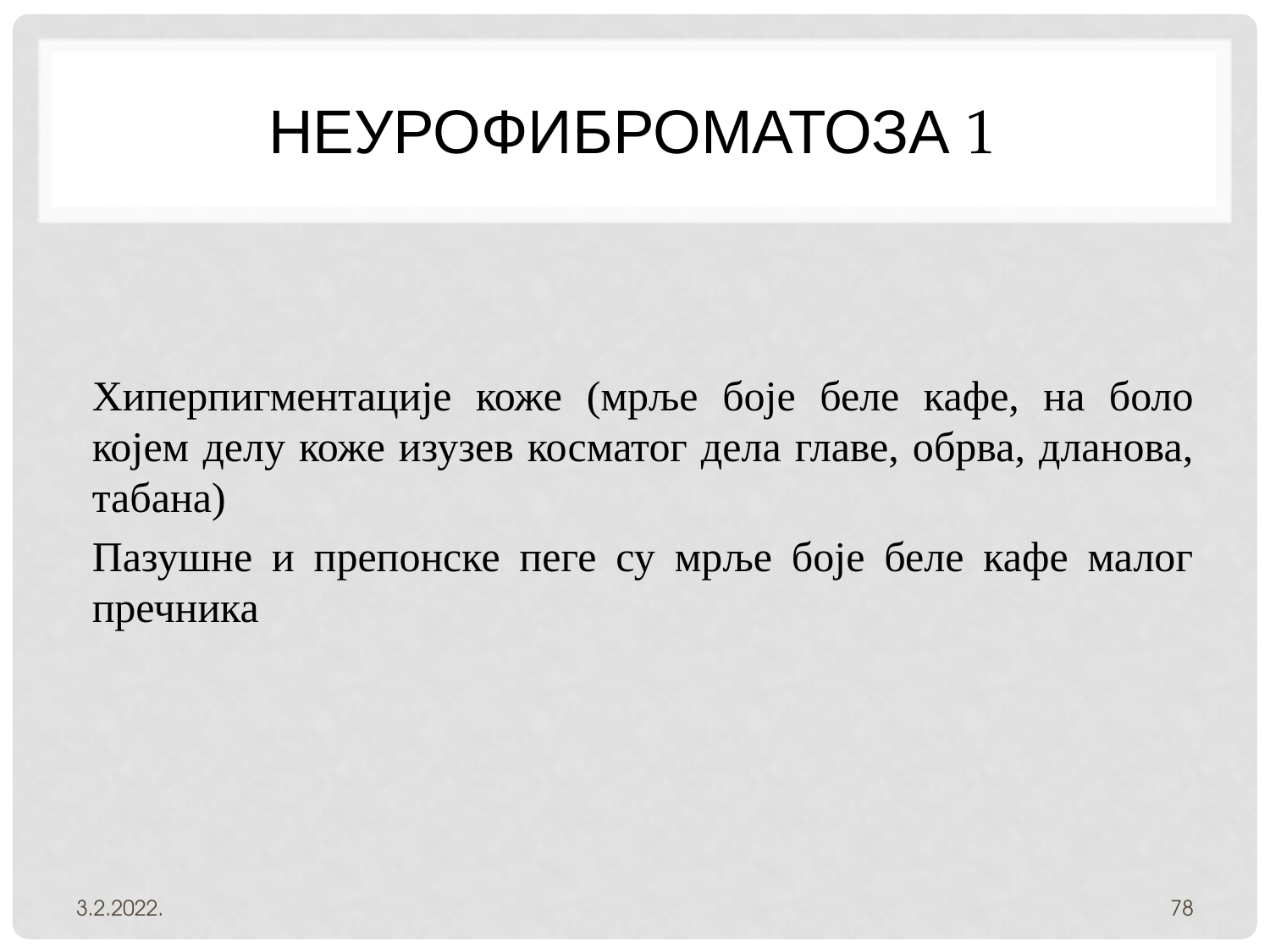

# Неурофиброматоза 1

Хиперпигментације коже (мрље боје беле кафе, на боло којем делу коже изузев косматог дела главе, обрва, дланова, табана)
Пазушне и препонске пеге су мрље боје беле кафе малог пречника
3.2.2022.
78